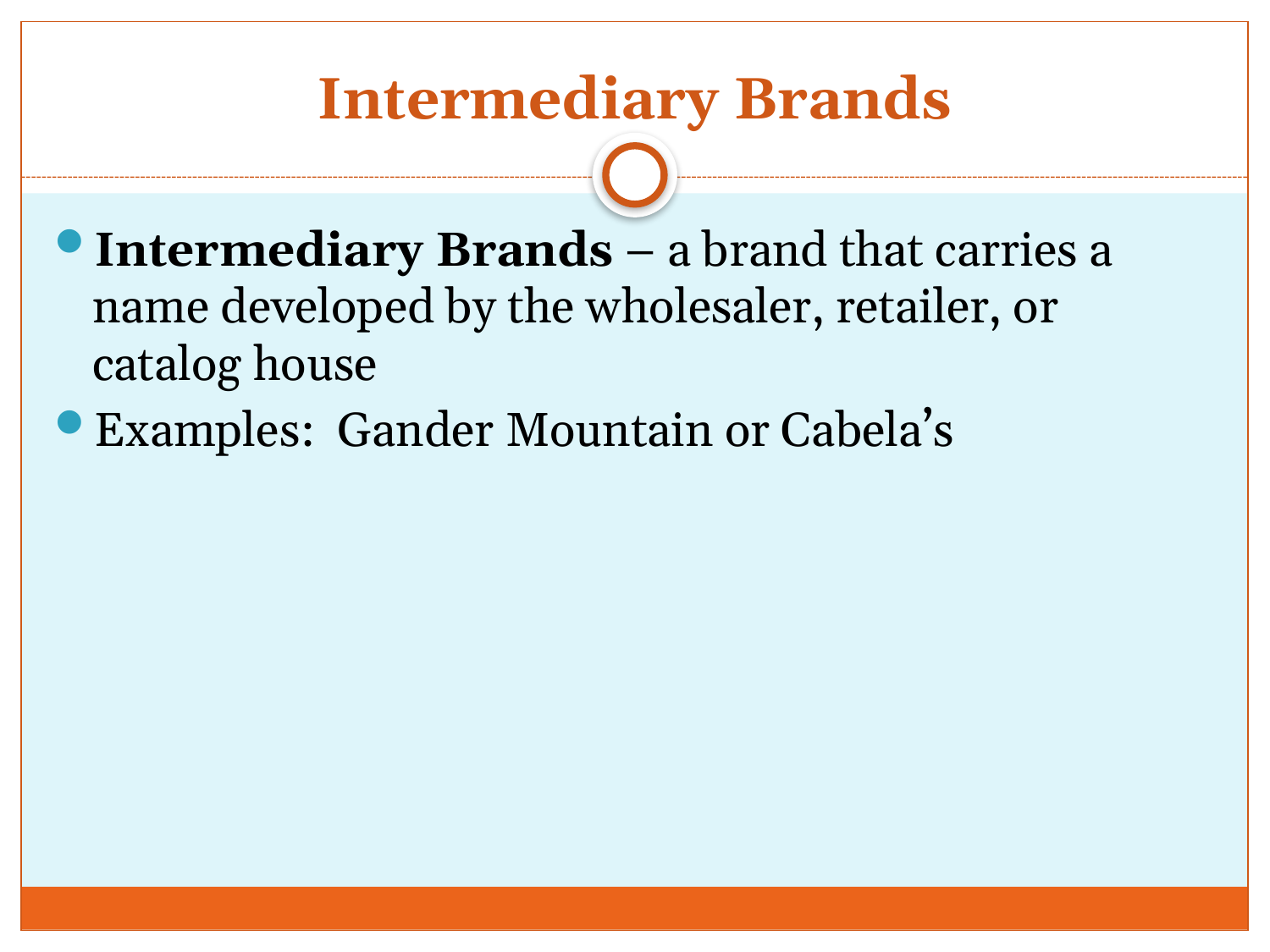

# Intermediary Brands
Intermediary Brands – a brand that carries a name developed by the wholesaler, retailer, or catalog house
Examples:  Gander Mountain or Cabela’s